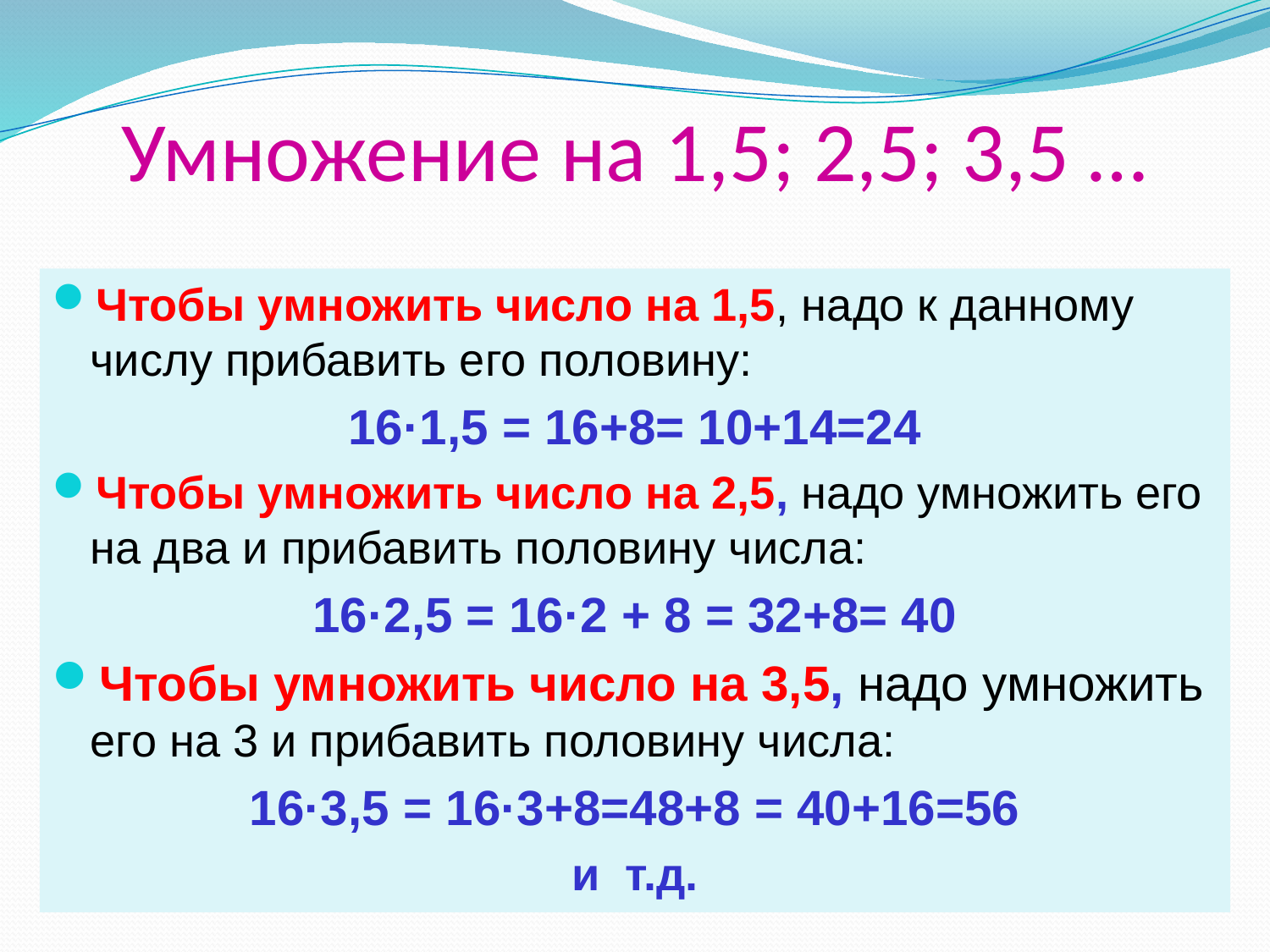

# Умножение на 1,5; 2,5; 3,5 …
Чтобы умножить число на 1,5, надо к данному числу прибавить его половину:
16·1,5 = 16+8= 10+14=24
Чтобы умножить число на 2,5, надо умножить его на два и прибавить половину числа:
16·2,5 = 16·2 + 8 = 32+8= 40
Чтобы умножить число на 3,5, надо умножить его на 3 и прибавить половину числа:
16·3,5 = 16·3+8=48+8 = 40+16=56
и  т.д.